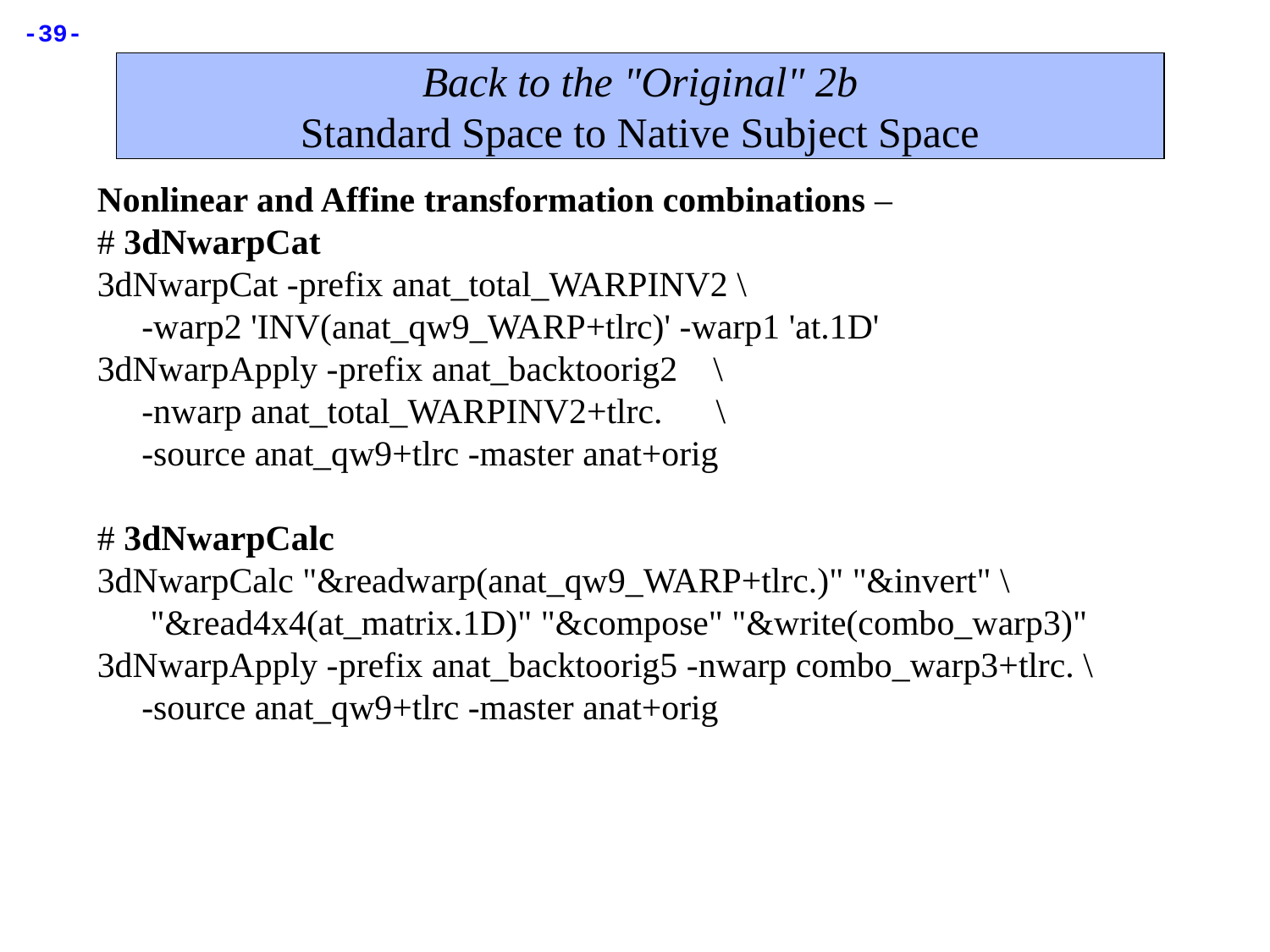

Back to the "Original" 2b
Standard Space to Native Subject Space
Nonlinear and Affine transformation combinations –
# 3dNwarpCat
3dNwarpCat -prefix anat_total_WARPINV2 \
     -warp2 'INV(anat_qw9_WARP+tlrc)' -warp1 'at.1D'
3dNwarpApply -prefix anat_backtoorig2    \
     -nwarp anat_total_WARPINV2+tlrc.      \
     -source anat_qw9+tlrc -master anat+orig

# 3dNwarpCalc
3dNwarpCalc "&readwarp(anat_qw9_WARP+tlrc.)" "&invert" \
      "&read4x4(at_matrix.1D)" "&compose" "&write(combo_warp3)"
3dNwarpApply -prefix anat_backtoorig5 -nwarp combo_warp3+tlrc. \
     -source anat_qw9+tlrc -master anat+orig